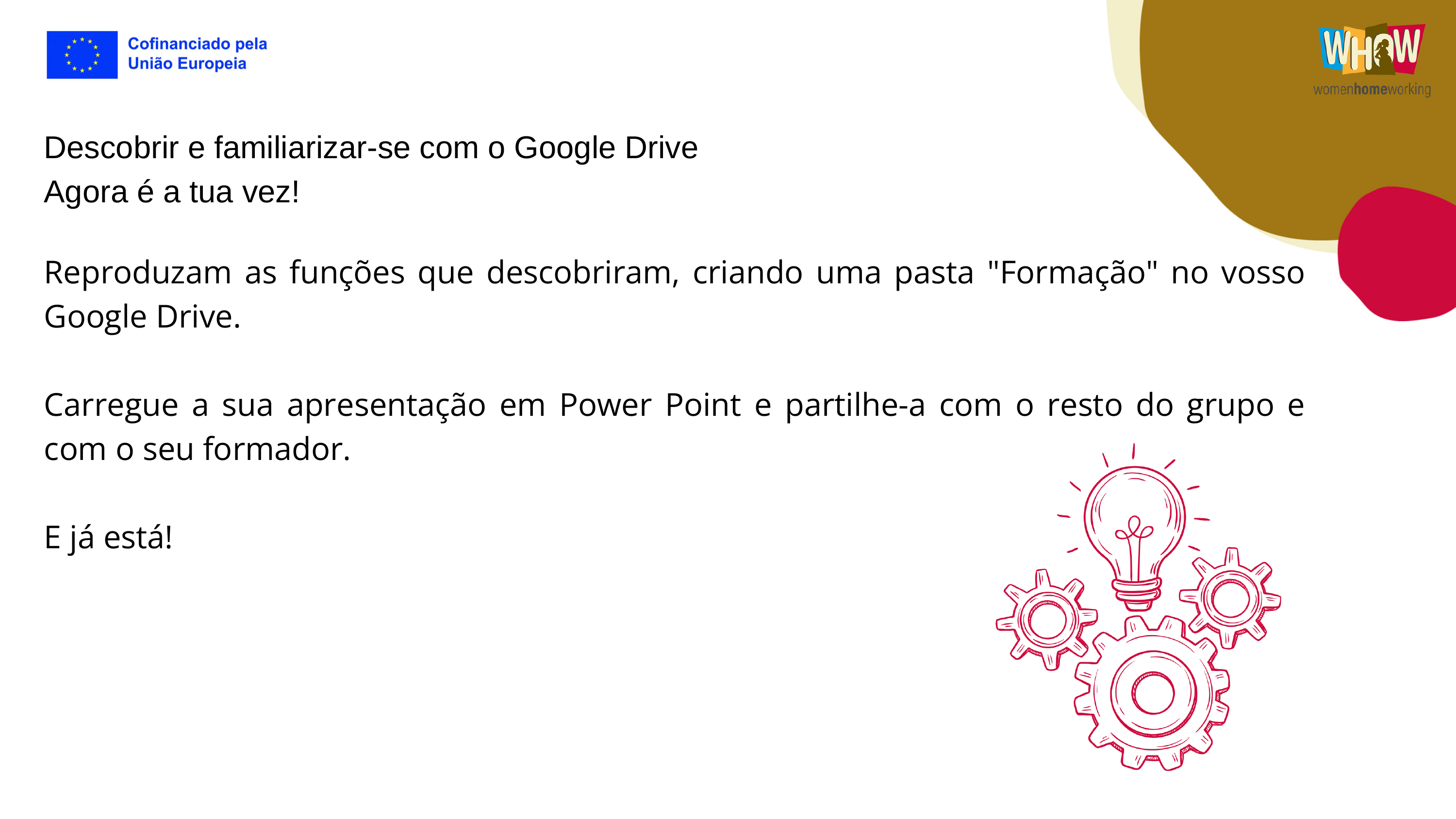

Descobrir e familiarizar-se com o Google Drive
Agora é a tua vez!
Reproduzam as funções que descobriram, criando uma pasta "Formação" no vosso Google Drive.

Carregue a sua apresentação em Power Point e partilhe-a com o resto do grupo e com o seu formador.

E já está!